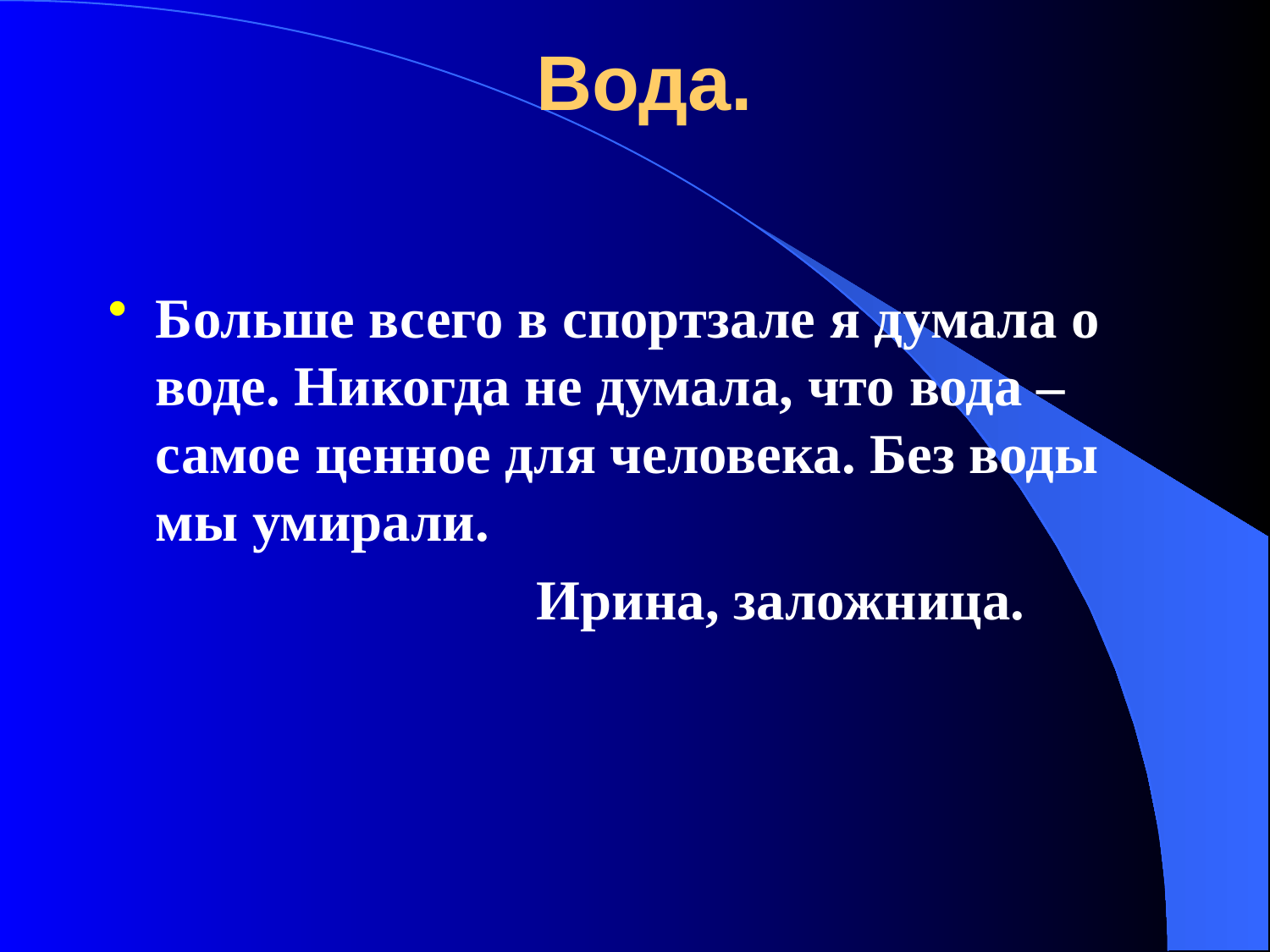

# Вода.
Больше всего в спортзале я думала о воде. Никогда не думала, что вода – самое ценное для человека. Без воды мы умирали.
				Ирина, заложница.